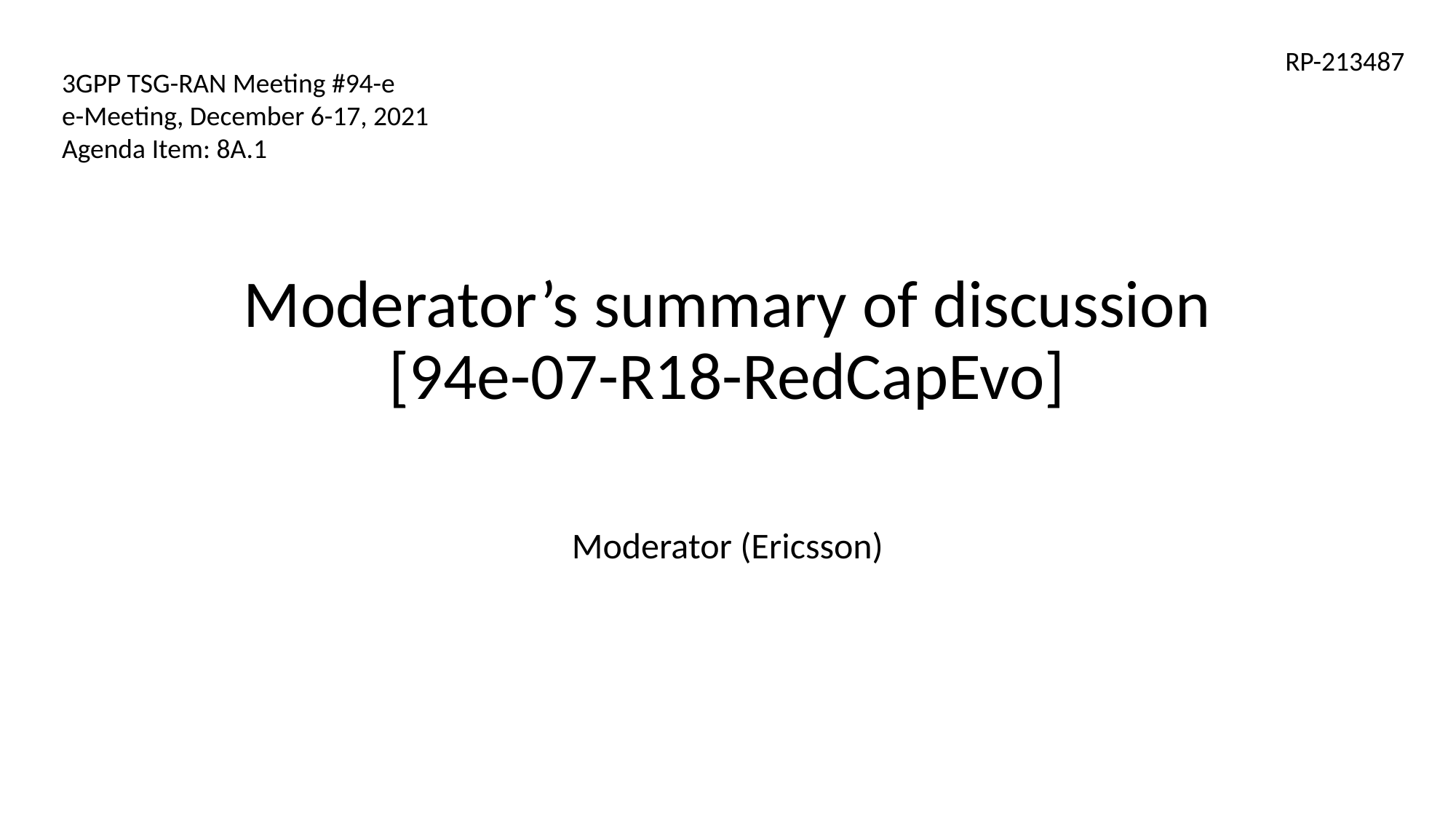

RP-213487
3GPP TSG-RAN Meeting #94-e
e-Meeting, December 6-17, 2021
Agenda Item: 8A.1
# Moderator’s summary of discussion [94e-07-R18-RedCapEvo]
Moderator (Ericsson)